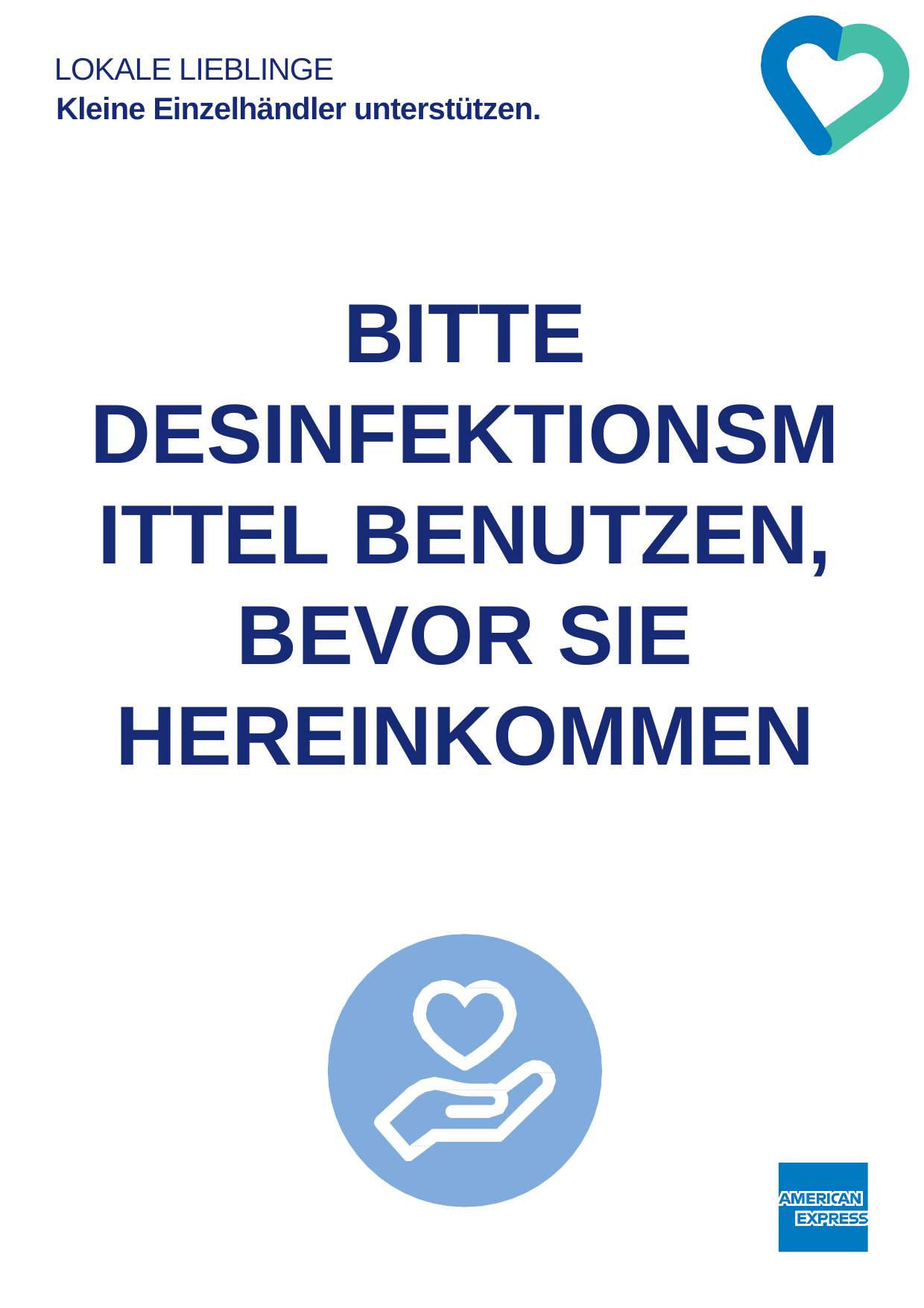

LOKALE LIEBLINGE
Kleine Einzelhändler unterstützen.
BITTE DESINFEKTIONSMITTEL BENUTZEN, BEVOR SIE HEREINKOMMEN